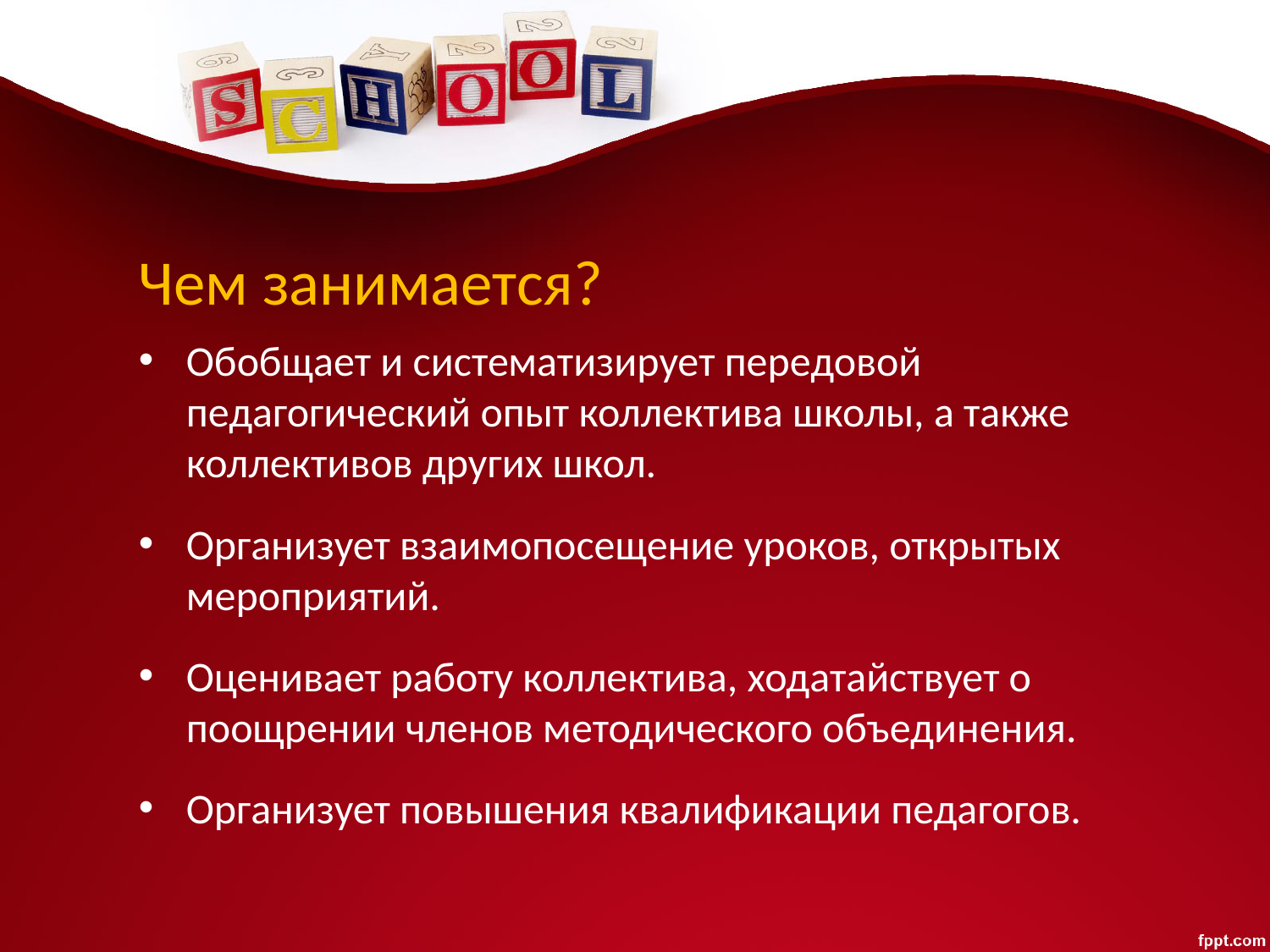

# Чем занимается?
Обобщает и систематизирует передовой педагогический опыт коллектива школы, а также коллективов других школ.

Организует взаимопосещение уроков, открытых мероприятий.

Оценивает работу коллектива, ходатайствует о поощрении членов методического объединения.

Организует повышения квалификации педагогов.